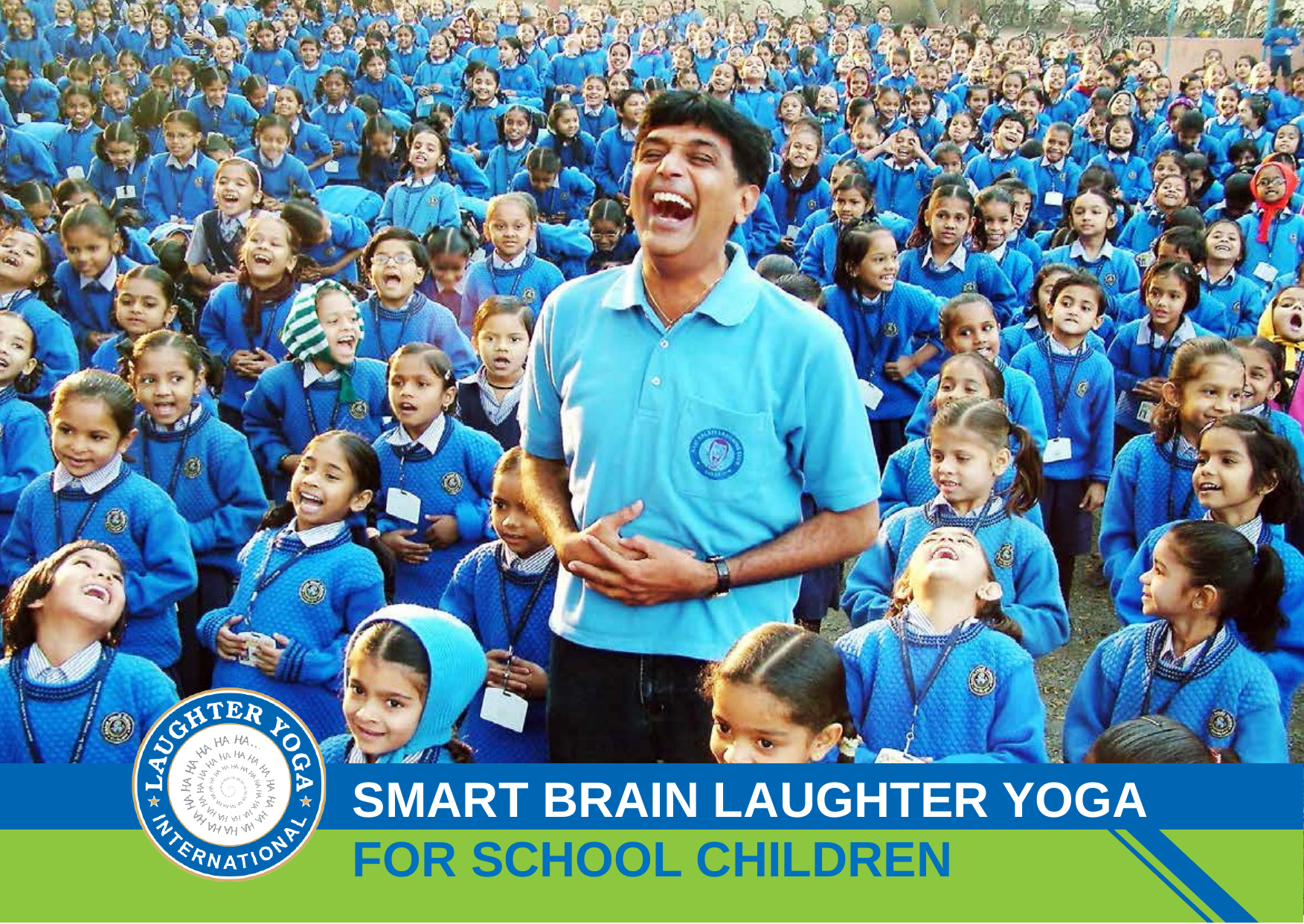

SMART BRAIN LAUGHTER YOGA
FOR SCHOOL CHILDREN

Laughter Yoga International	1	For more information visit www.laughteryoga.org